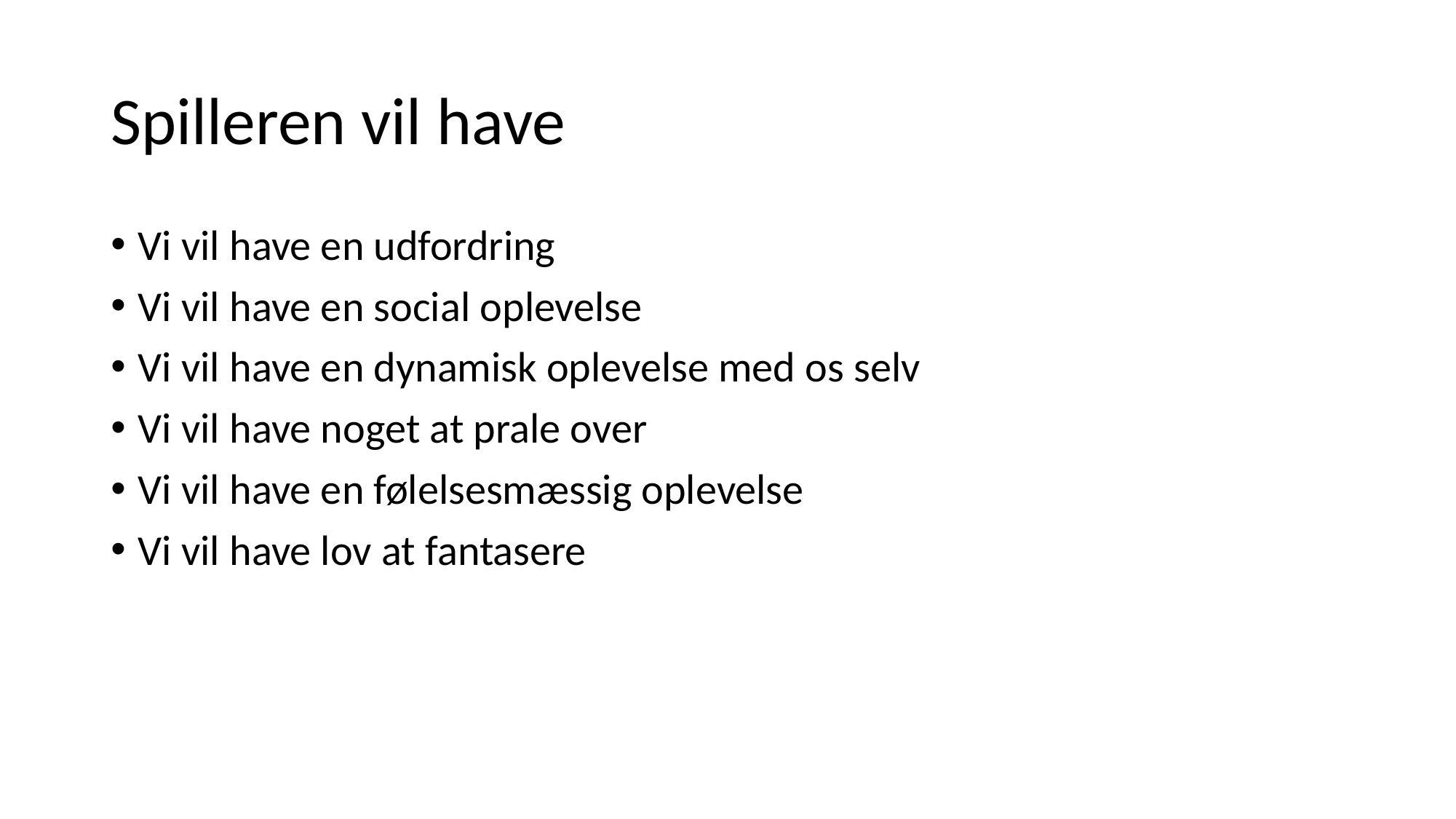

# Spilleren vil have
Vi vil have en udfordring
Vi vil have en social oplevelse
Vi vil have en dynamisk oplevelse med os selv
Vi vil have noget at prale over
Vi vil have en følelsesmæssig oplevelse
Vi vil have lov at fantasere